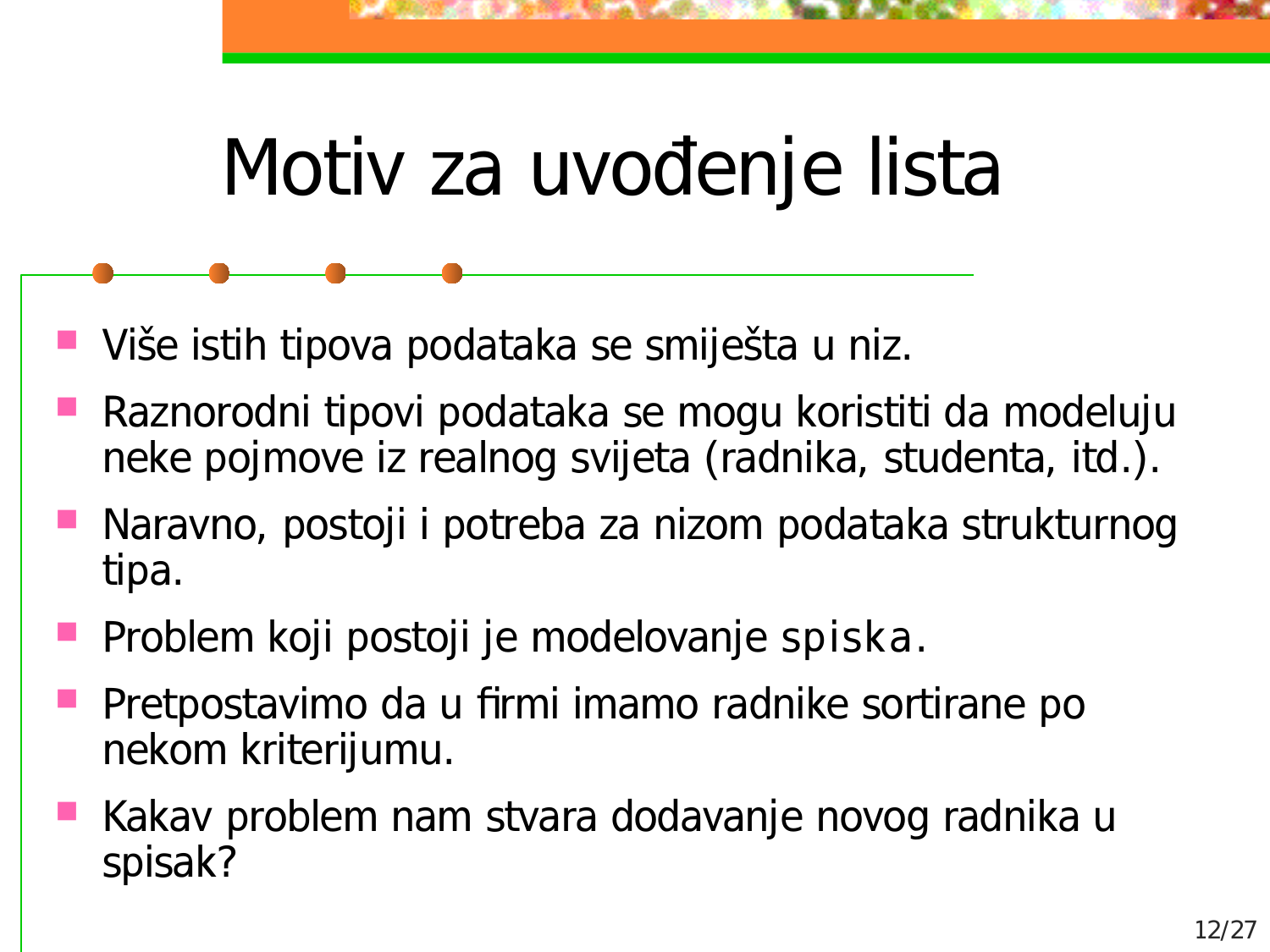

# Motiv za uvođenje lista
Više istih tipova podataka se smiješta u niz.
Raznorodni tipovi podataka se mogu koristiti da modeluju neke pojmove iz realnog svijeta (radnika, studenta, itd.).
Naravno, postoji i potreba za nizom podataka strukturnog tipa.
Problem koji postoji je modelovanje spiska.
Pretpostavimo da u firmi imamo radnike sortirane po nekom kriterijumu.
Kakav problem nam stvara dodavanje novog radnika u spisak?
12/27